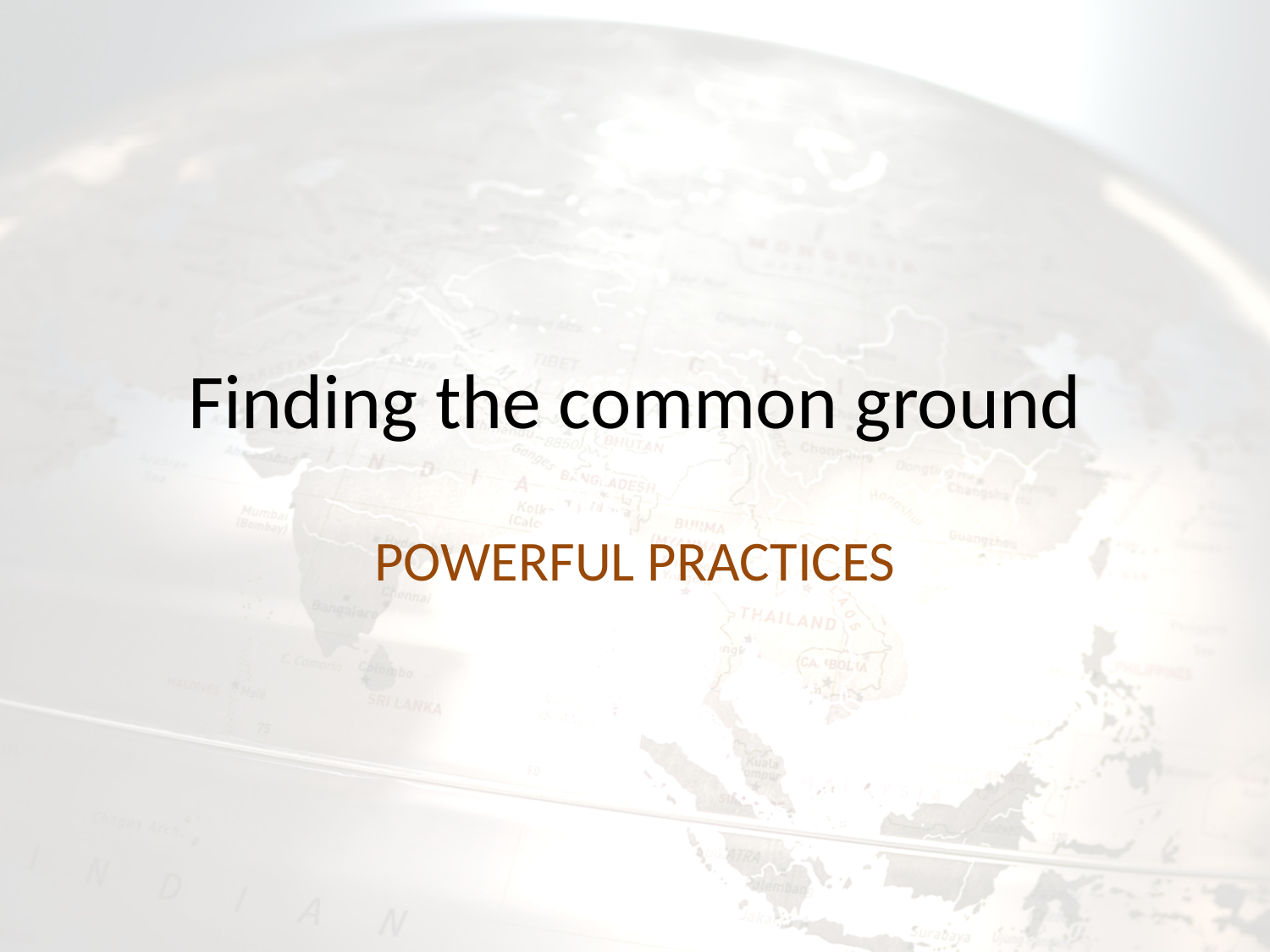

# Finding the common ground
POWERFUL PRACTICES